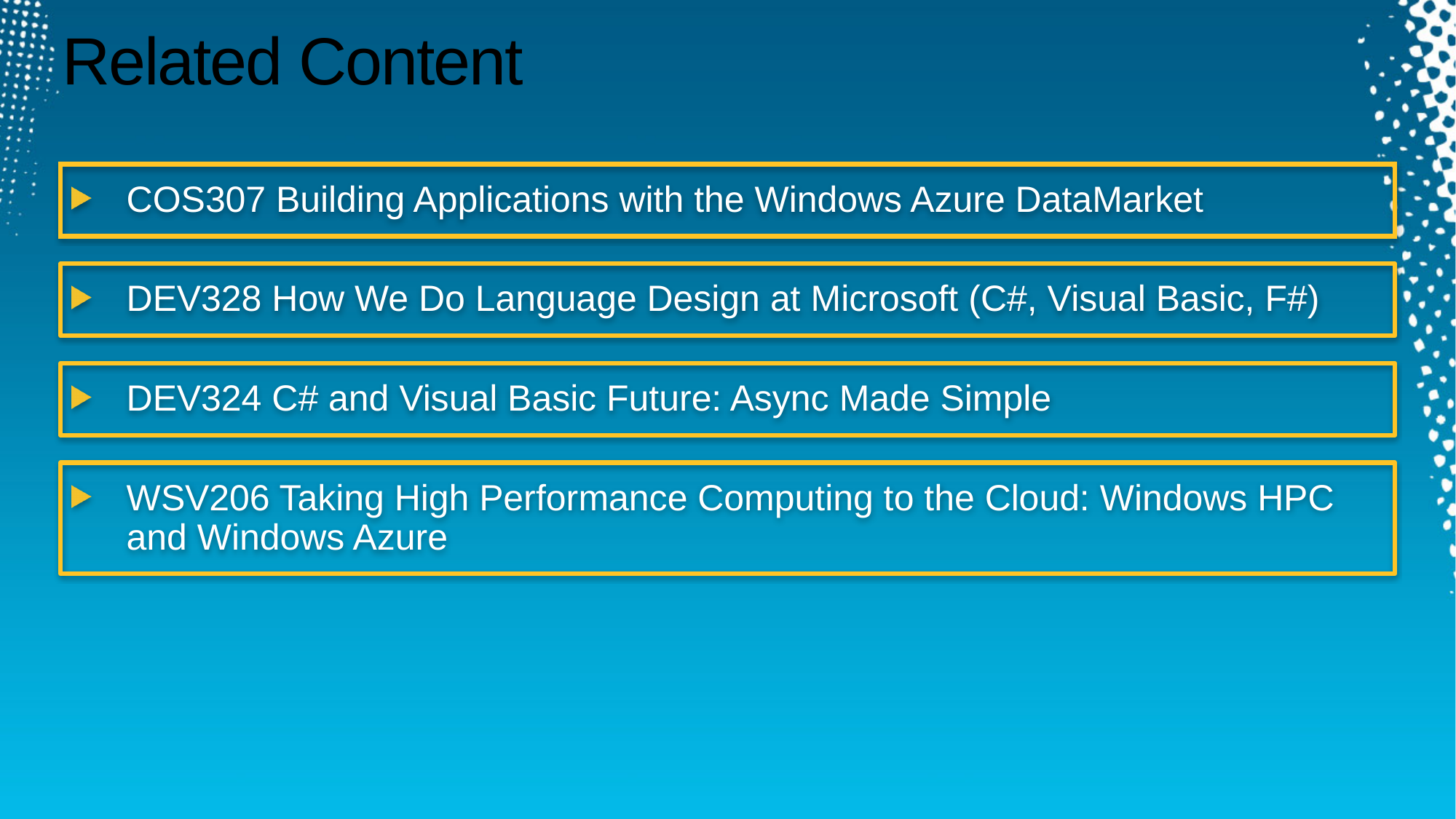

# Related Content
COS307 Building Applications with the Windows Azure DataMarket
DEV328 How We Do Language Design at Microsoft (C#, Visual Basic, F#)
DEV324 C# and Visual Basic Future: Async Made Simple
WSV206 Taking High Performance Computing to the Cloud: Windows HPC and Windows Azure